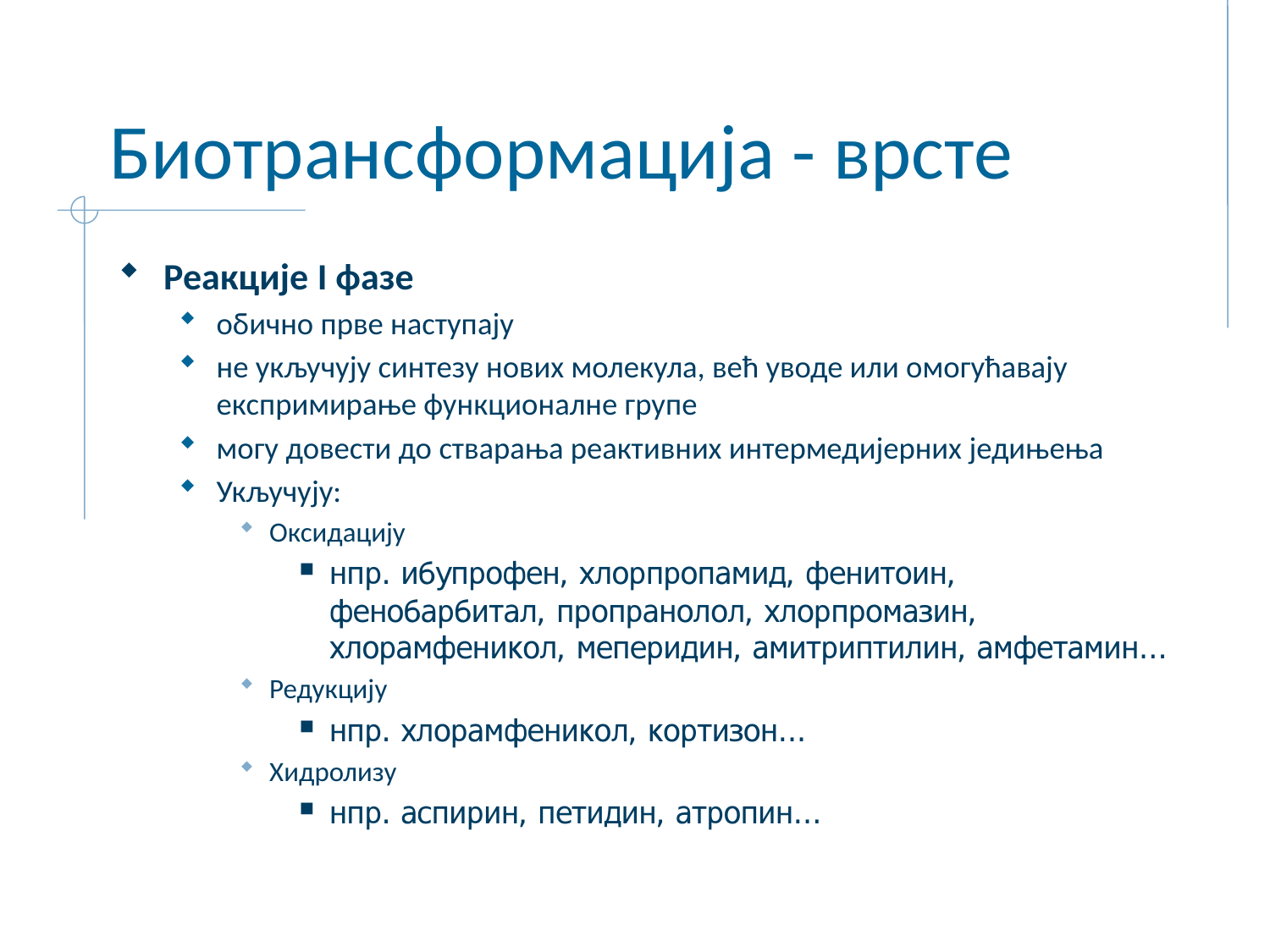

# Биотрансформација - врсте
Реакције I фазе
обично прве наступају
не укључују синтезу нових молекула, већ уводе или омогућавају експримирање функционалне групе
могу довести до стварања реактивних интермедијерних једињења
Укључују:
Оксидацију
нпр. ибупрофен, хлорпропамид, фенитоин, фенобарбитал, пропранолол, хлорпромазин, хлорамфеникол, меперидин, амитриптилин, амфетамин...
Редукцију
нпр. хлорамфеникол, кортизон...
Хидролизу
нпр. аспирин, петидин, атропин...